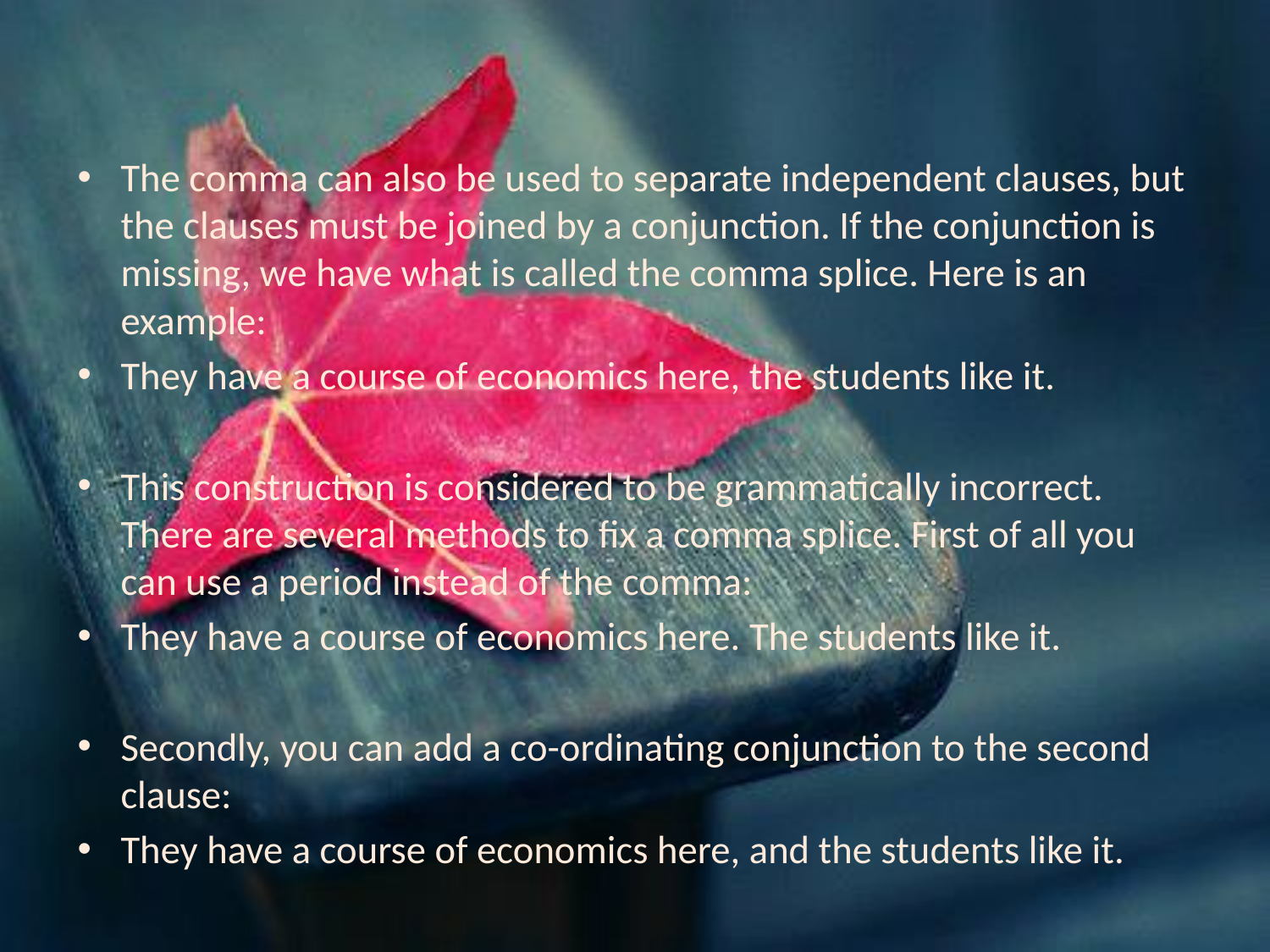

#
The comma can also be used to separate independent clauses, but the clauses must be joined by a conjunction. If the conjunction is missing, we have what is called the comma splice. Here is an example:
They have a course of economics here, the students like it.

This construction is considered to be grammatically incorrect. There are several methods to fix a comma splice. First of all you can use a period instead of the comma:
They have a course of economics here. The students like it.

Secondly, you can add a co-ordinating conjunction to the second clause:
They have a course of economics here, and the students like it.